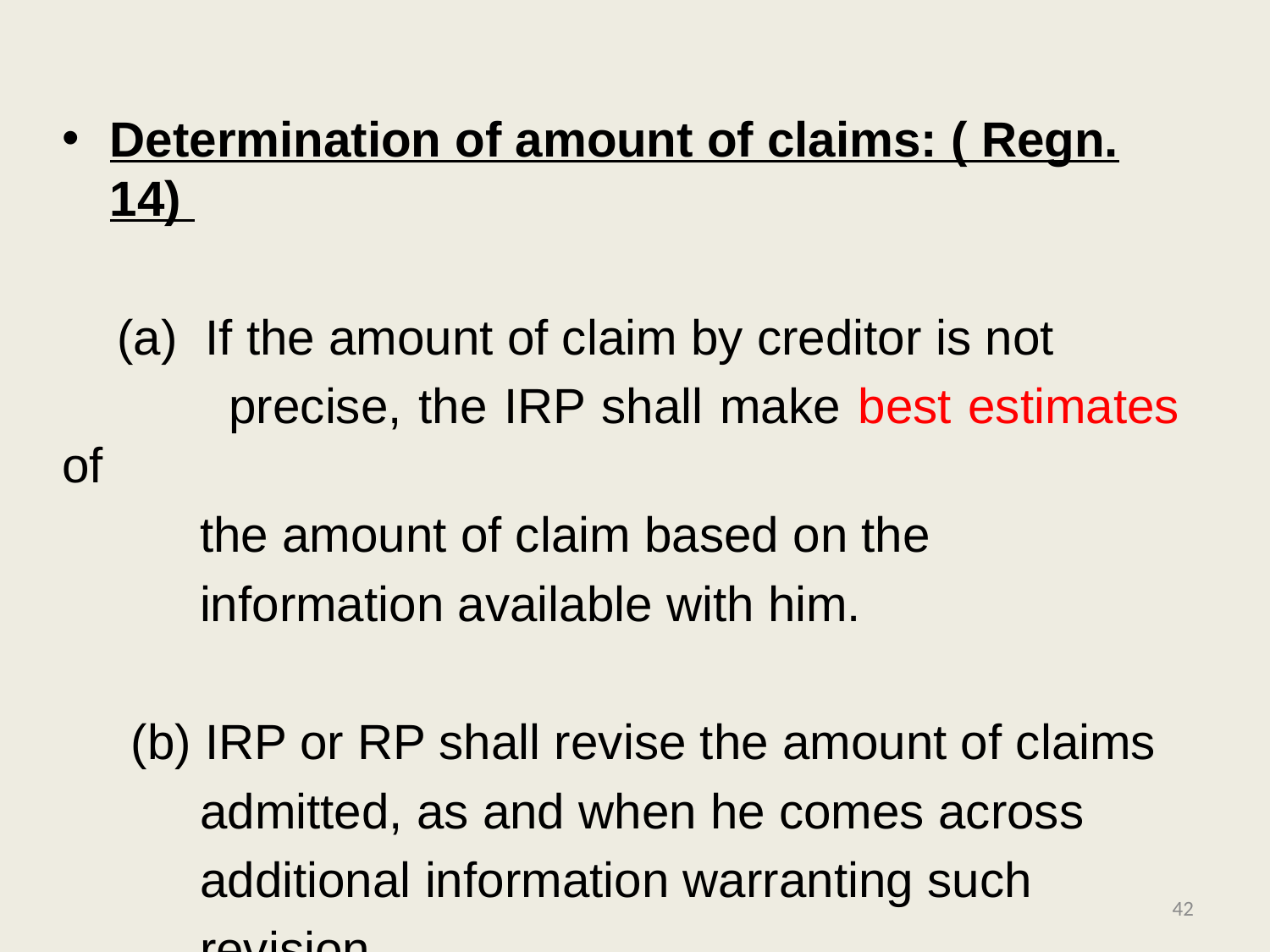

Determination of amount of claims: ( Regn. 14)

    (a)  If the amount of claim by creditor is not
          precise, the IRP shall make best estimates of
          the amount of claim based on the
          information available with him.

     (b) IRP or RP shall revise the amount of claims
          admitted, as and when he comes across
          additional information warranting such
          revision.

42